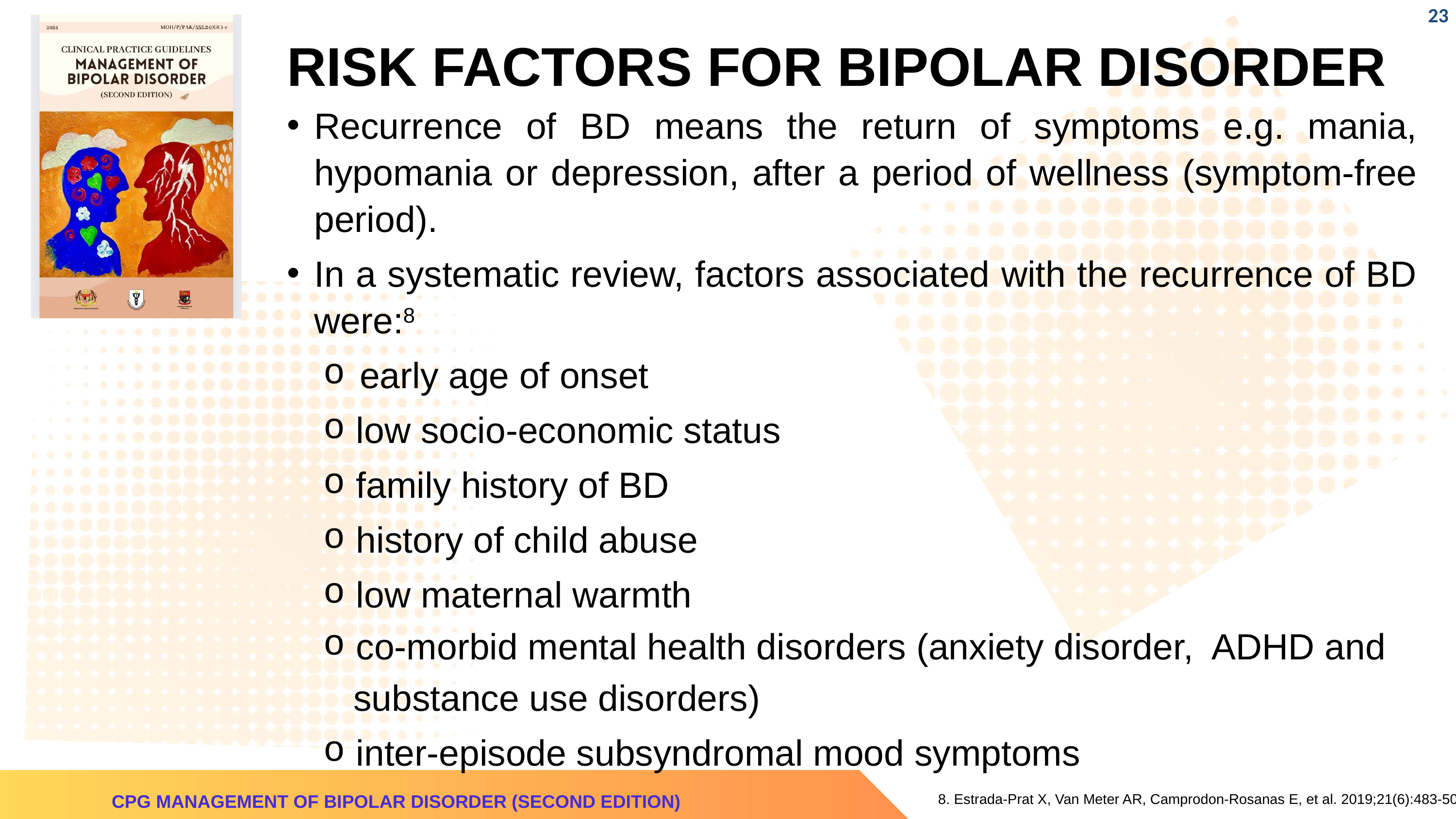

23

RISK FACTORS FOR BIPOLAR DISORDER
Recurrence of BD means the return of symptoms e.g. mania, hypomania or depression, after a period of wellness (symptom-free period).
In a systematic review, factors associated with the recurrence of BD were:8
early age of onset
 low socio-economic status
 family history of BD
 history of child abuse
 low maternal warmth
 co-morbid mental health disorders (anxiety disorder,  ADHD and
   substance use disorders)
 inter-episode subsyndromal mood symptoms

8. Estrada-Prat X, Van Meter AR, Camprodon-Rosanas E, et al. 2019;21(6):483-502
CPG MANAGEMENT OF BIPOLAR DISORDER (SECOND EDITION)